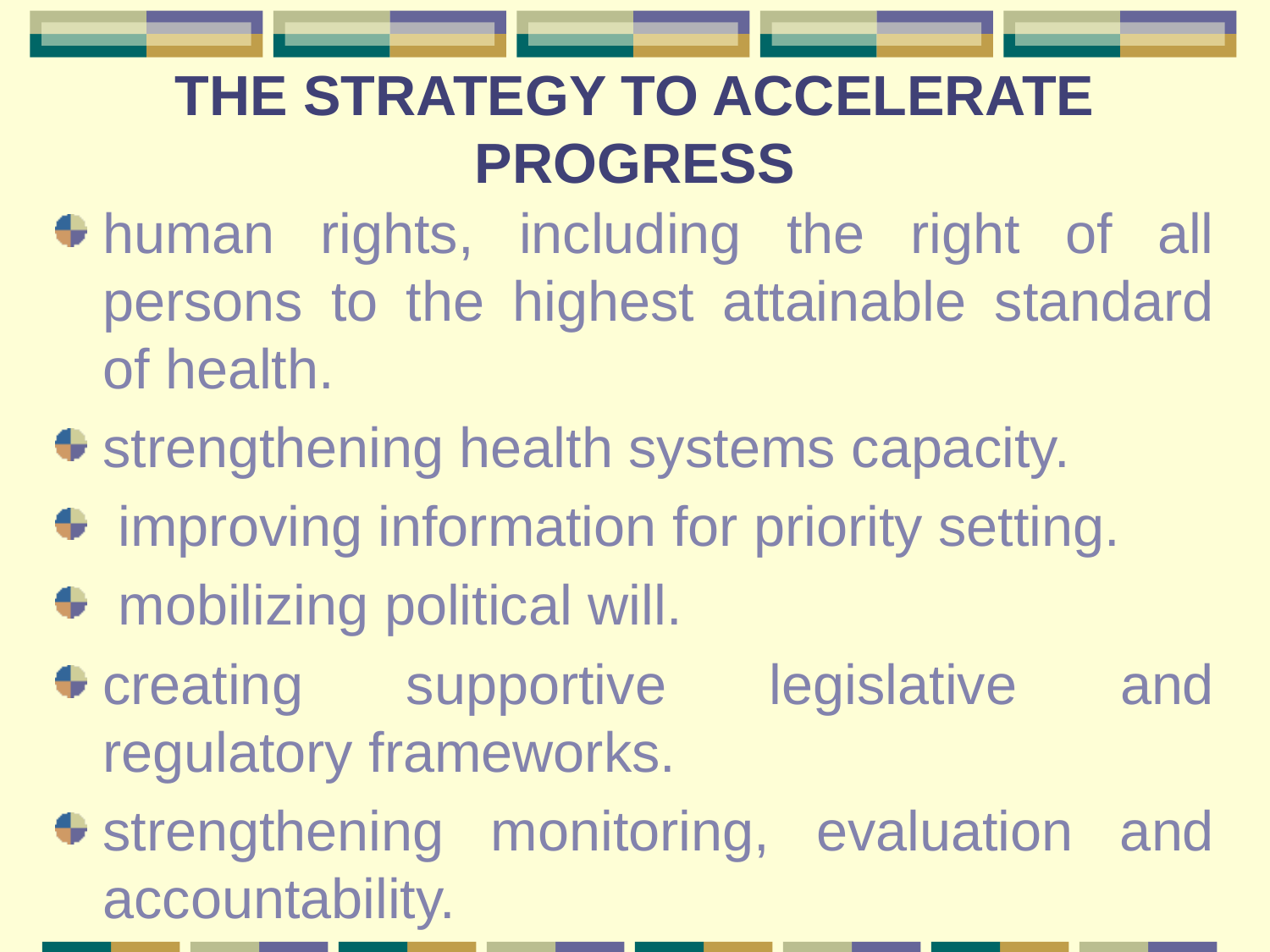

# THE STRATEGY TO ACCELERATE PROGRESS
human rights, including the right of all persons to the highest attainable standard of health.
strengthening health systems capacity.
 improving information for priority setting.
 mobilizing political will.
creating supportive legislative and regulatory frameworks.
strengthening monitoring, evaluation and accountability.